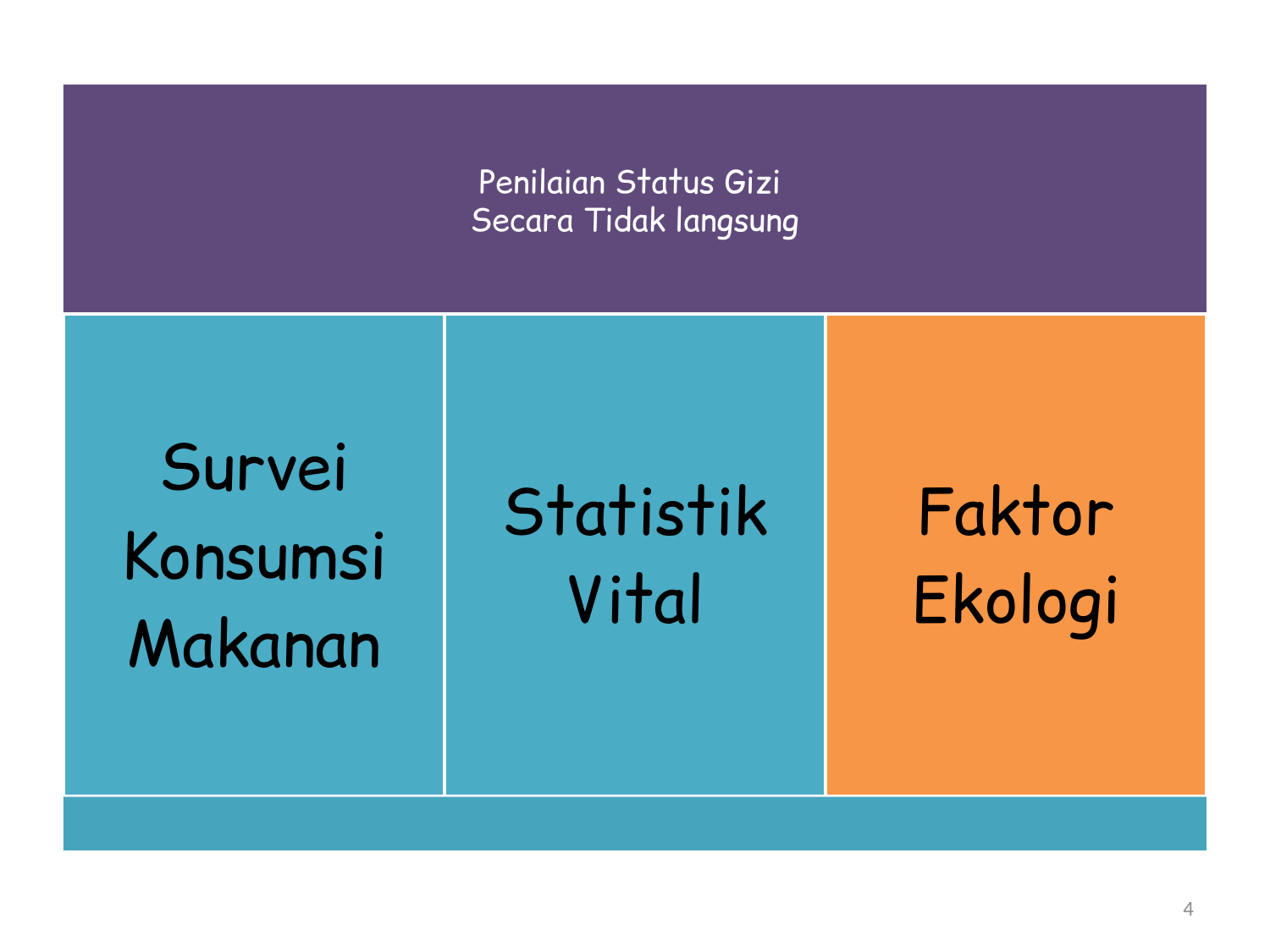

Penilaian Status Gizi
Secara Tidak langsung
Survei Konsumsi Makanan
Statistik Vital
Faktor Ekologi
4